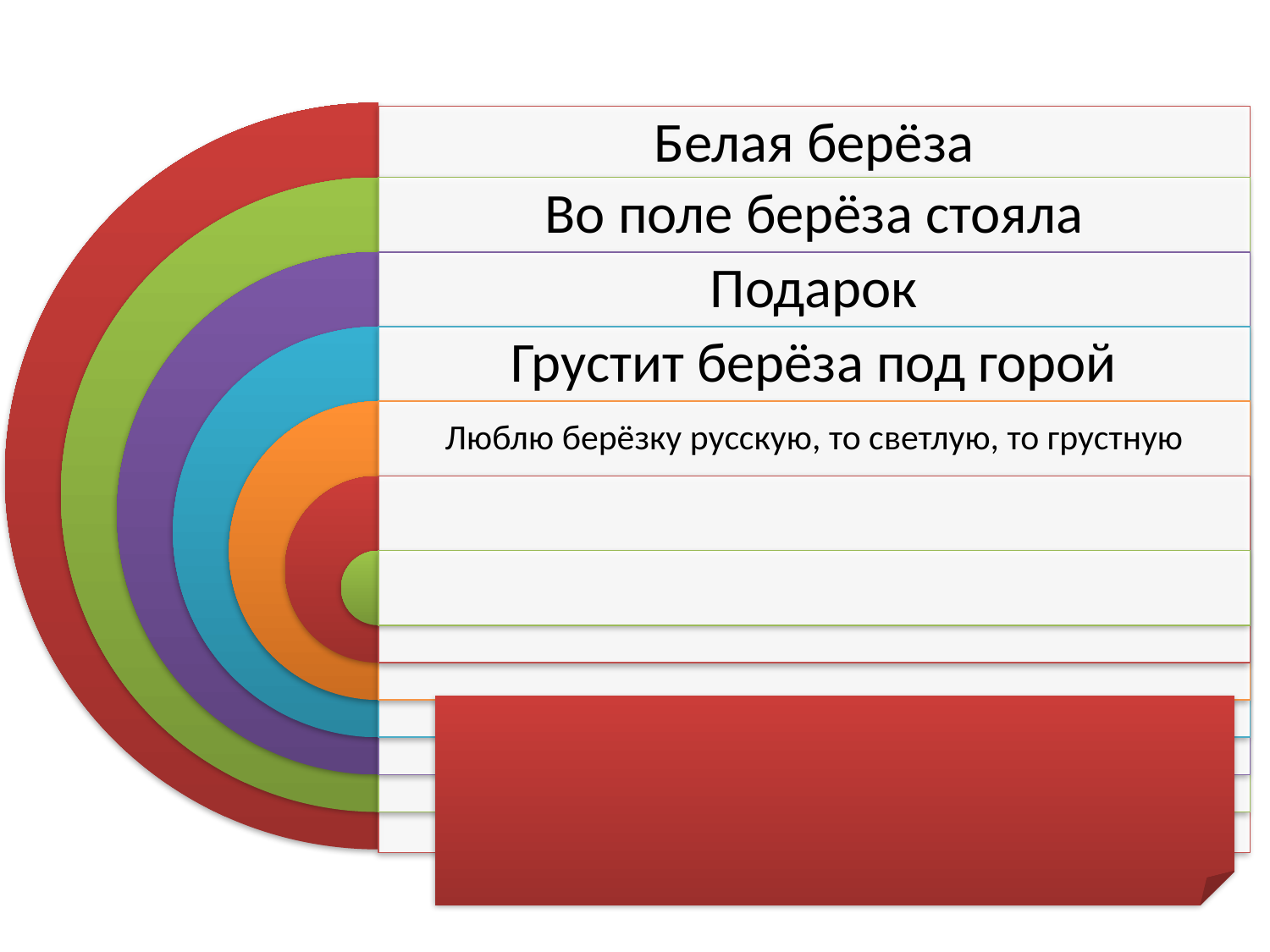

Белая берёза
Во поле берёза стояла
Подарок
Грустит берёза под горой
Люблю берёзку русскую, то светлую, то грустную